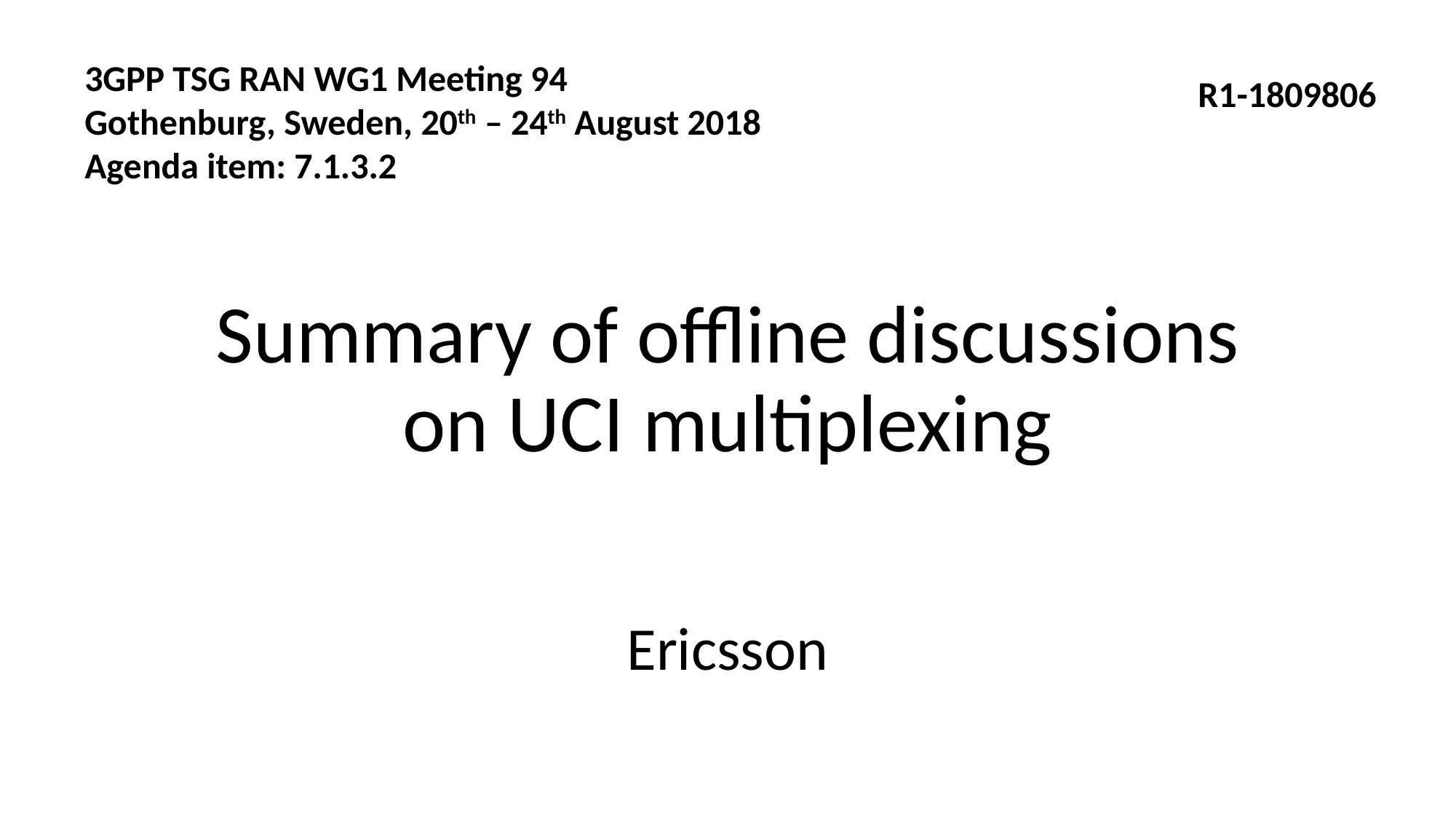

3GPP TSG RAN WG1 Meeting 94
Gothenburg, Sweden, 20th – 24th August 2018
Agenda item: 7.1.3.2
R1-1809806
Summary of offline discussions on UCI multiplexing

Ericsson